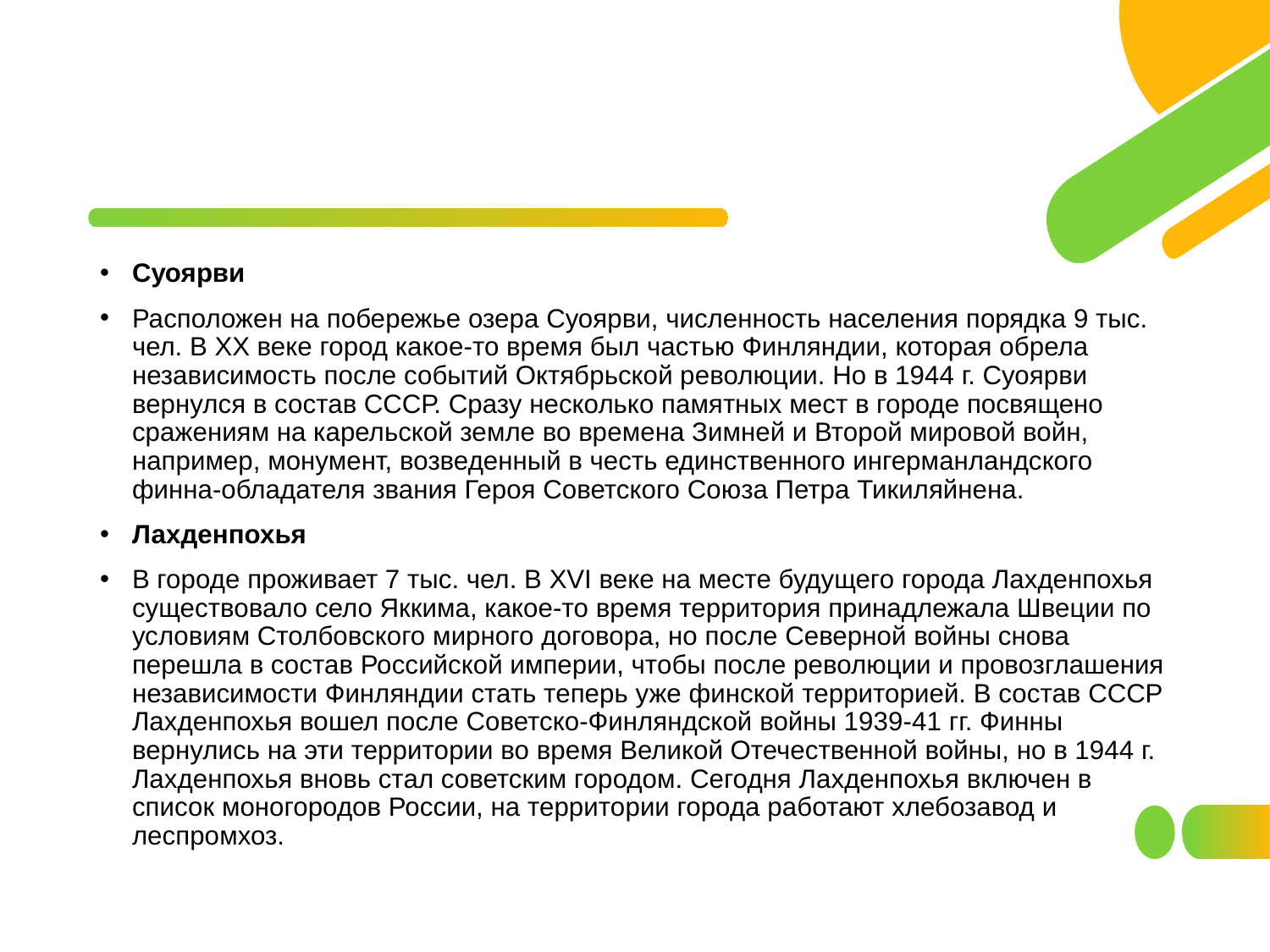

#
Суоярви
Расположен на побережье озера Суоярви, численность населения порядка 9 тыс. чел. В XX веке город какое-то время был частью Финляндии, которая обрела независимость после событий Октябрьской революции. Но в 1944 г. Суоярви вернулся в состав СССР. Сразу несколько памятных мест в городе посвящено сражениям на карельской земле во времена Зимней и Второй мировой войн, например, монумент, возведенный в честь единственного ингерманландского финна-обладателя звания Героя Советского Союза Петра Тикиляйнена.
Лахденпохья
В городе проживает 7 тыс. чел. В XVI веке на месте будущего города Лахденпохья существовало село Яккима, какое-то время территория принадлежала Швеции по условиям Столбовского мирного договора, но после Северной войны снова перешла в состав Российской империи, чтобы после революции и провозглашения независимости Финляндии стать теперь уже финской территорией. В состав СССР Лахденпохья вошел после Советско-Финляндской войны 1939-41 гг. Финны вернулись на эти территории во время Великой Отечественной войны, но в 1944 г. Лахденпохья вновь стал советским городом. Сегодня Лахденпохья включен в список моногородов России, на территории города работают хлебозавод и леспромхоз.